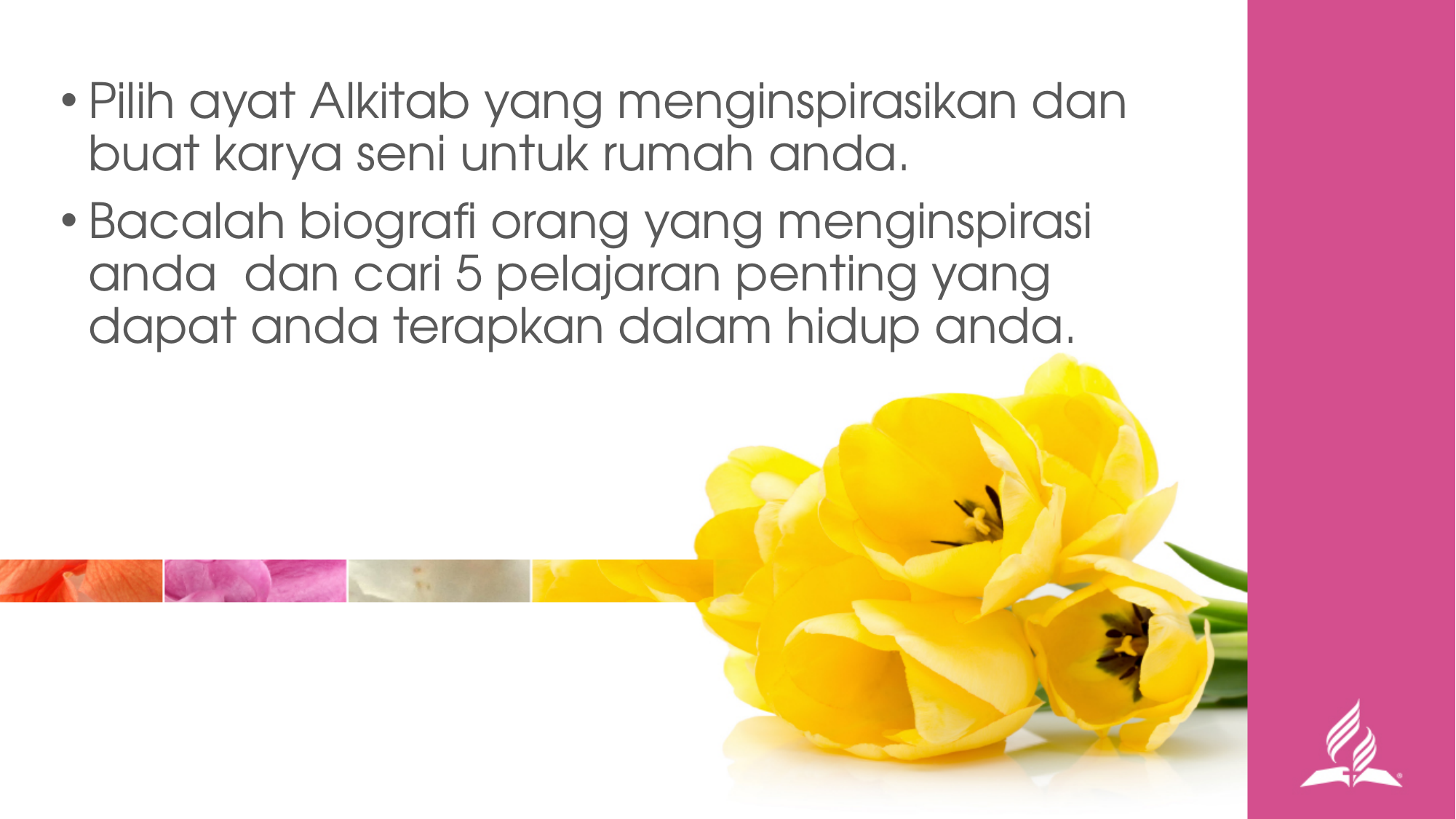

Pilih ayat Alkitab yang menginspirasikan dan buat karya seni untuk rumah anda.
Bacalah biografi orang yang menginspirasi anda  dan cari 5 pelajaran penting yang dapat anda terapkan dalam hidup anda.